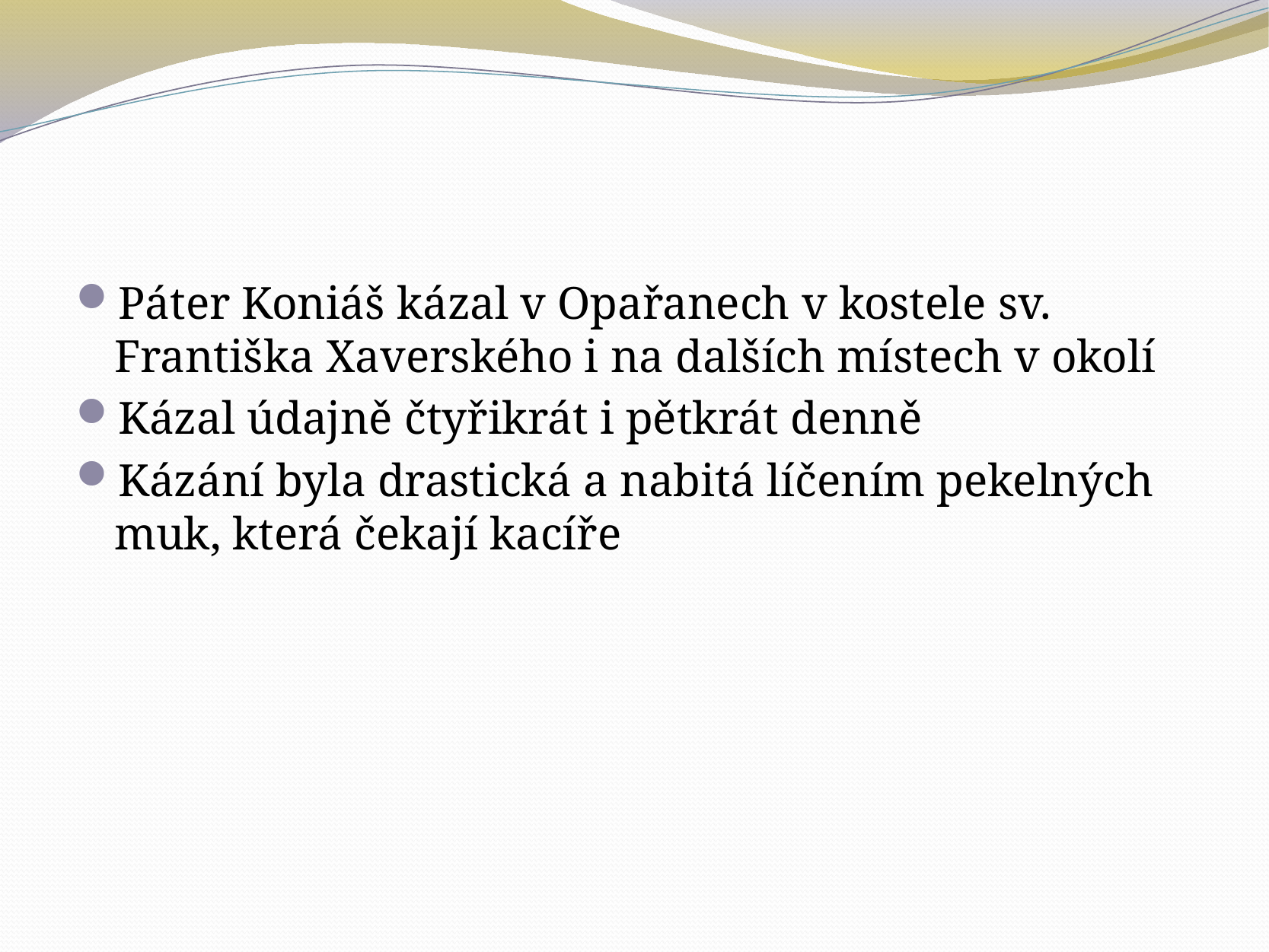

#
Páter Koniáš kázal v Opařanech v kostele sv. Františka Xaverského i na dalších místech v okolí
Kázal údajně čtyřikrát i pětkrát denně
Kázání byla drastická a nabitá líčením pekelných muk, která čekají kacíře